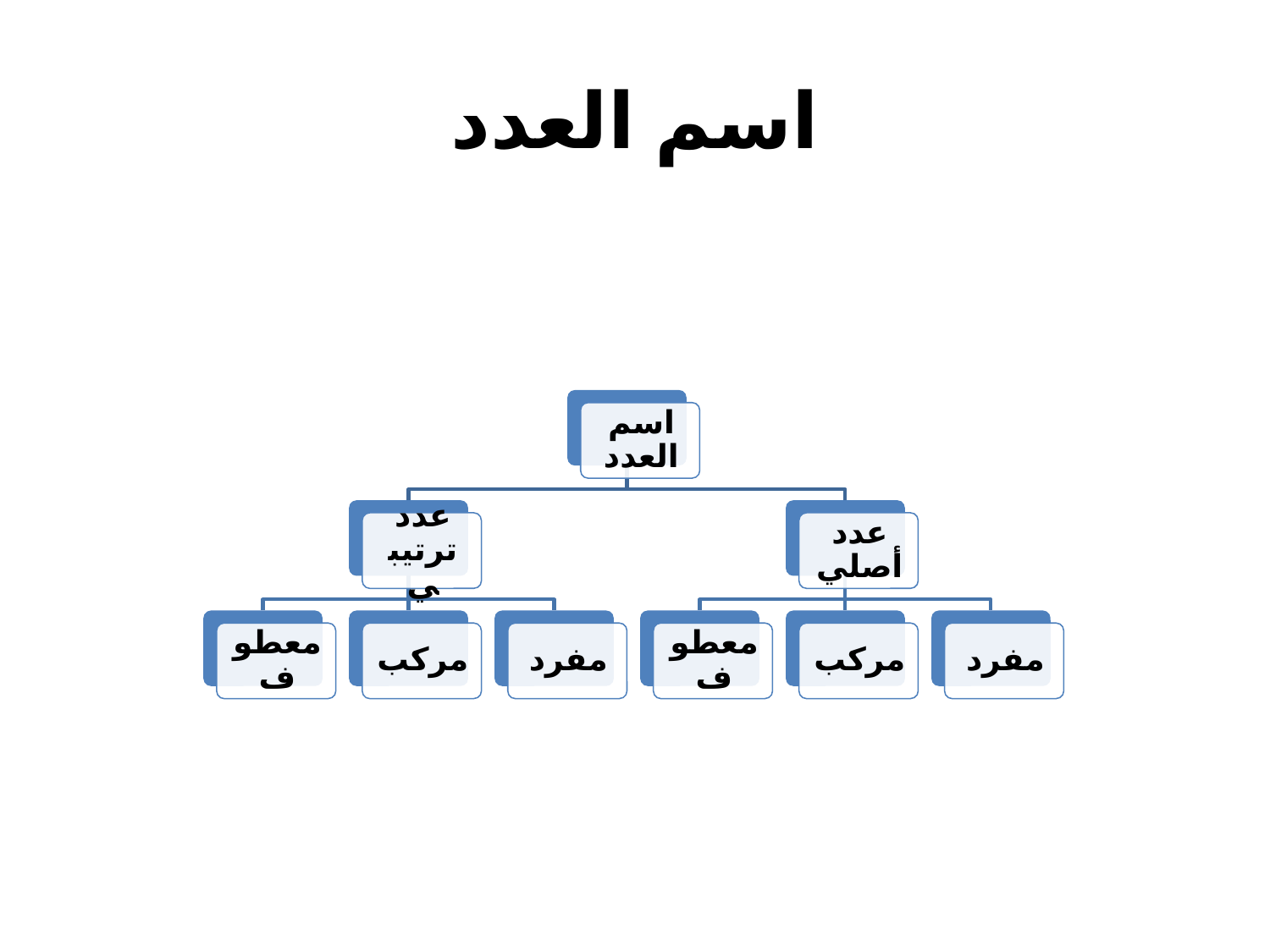

# اسم العدد
اسم العدد
عدد ترتيبي
معطوف
مركب
مفرد
عدد أصلي
معطوف
مركب
مفرد